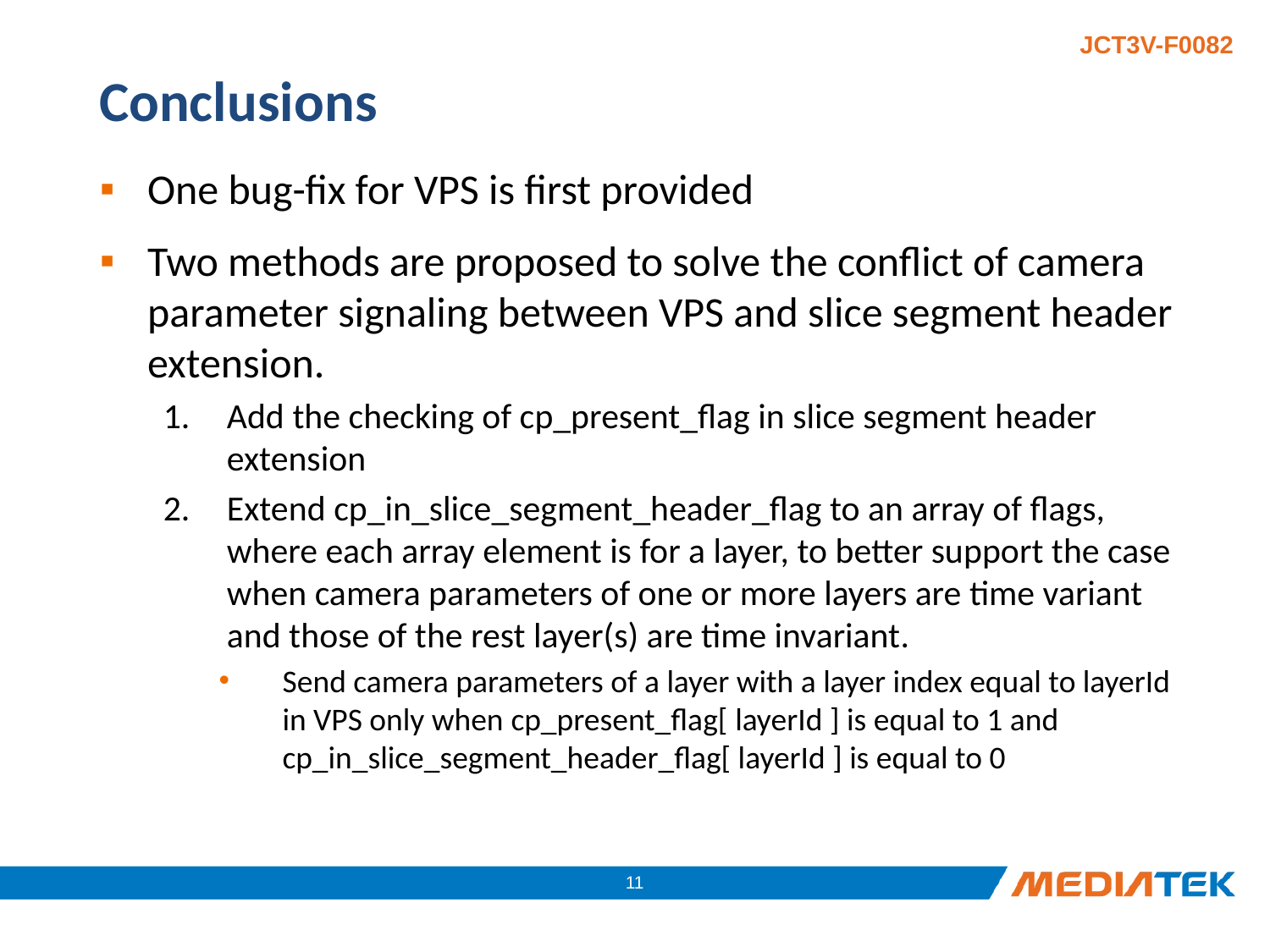

# Conclusions
One bug-fix for VPS is first provided
Two methods are proposed to solve the conflict of camera parameter signaling between VPS and slice segment header extension.
Add the checking of cp_present_flag in slice segment header extension
Extend cp_in_slice_segment_header_flag to an array of flags, where each array element is for a layer, to better support the case when camera parameters of one or more layers are time variant and those of the rest layer(s) are time invariant.
Send camera parameters of a layer with a layer index equal to layerId in VPS only when cp_present_flag[ layerId ] is equal to 1 and cp_in_slice_segment_header_flag[ layerId ] is equal to 0
11